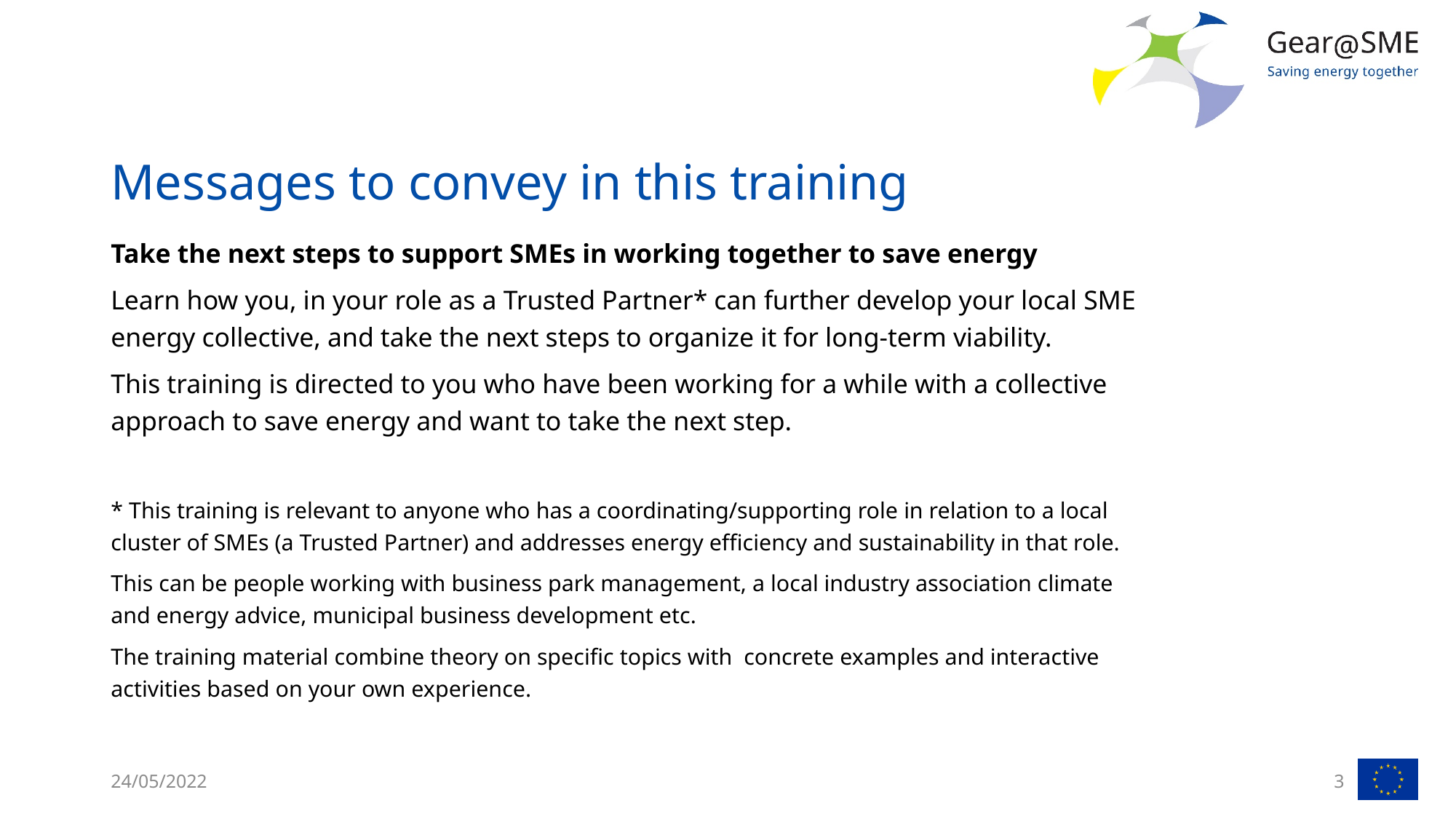

# Messages to convey in this training
Take the next steps to support SMEs in working together to save energy
Learn how you, in your role as a Trusted Partner* can further develop your local SME energy collective, and take the next steps to organize it for long-term viability.
This training is directed to you who have been working for a while with a collective approach to save energy and want to take the next step.

* This training is relevant to anyone who has a coordinating/supporting role in relation to a local cluster of SMEs (a Trusted Partner) and addresses energy efficiency and sustainability in that role.
This can be people working with business park management, a local industry association climate and energy advice, municipal business development etc.
The training material combine theory on specific topics with  concrete examples and interactive activities based on your own experience.
24/05/2022
3